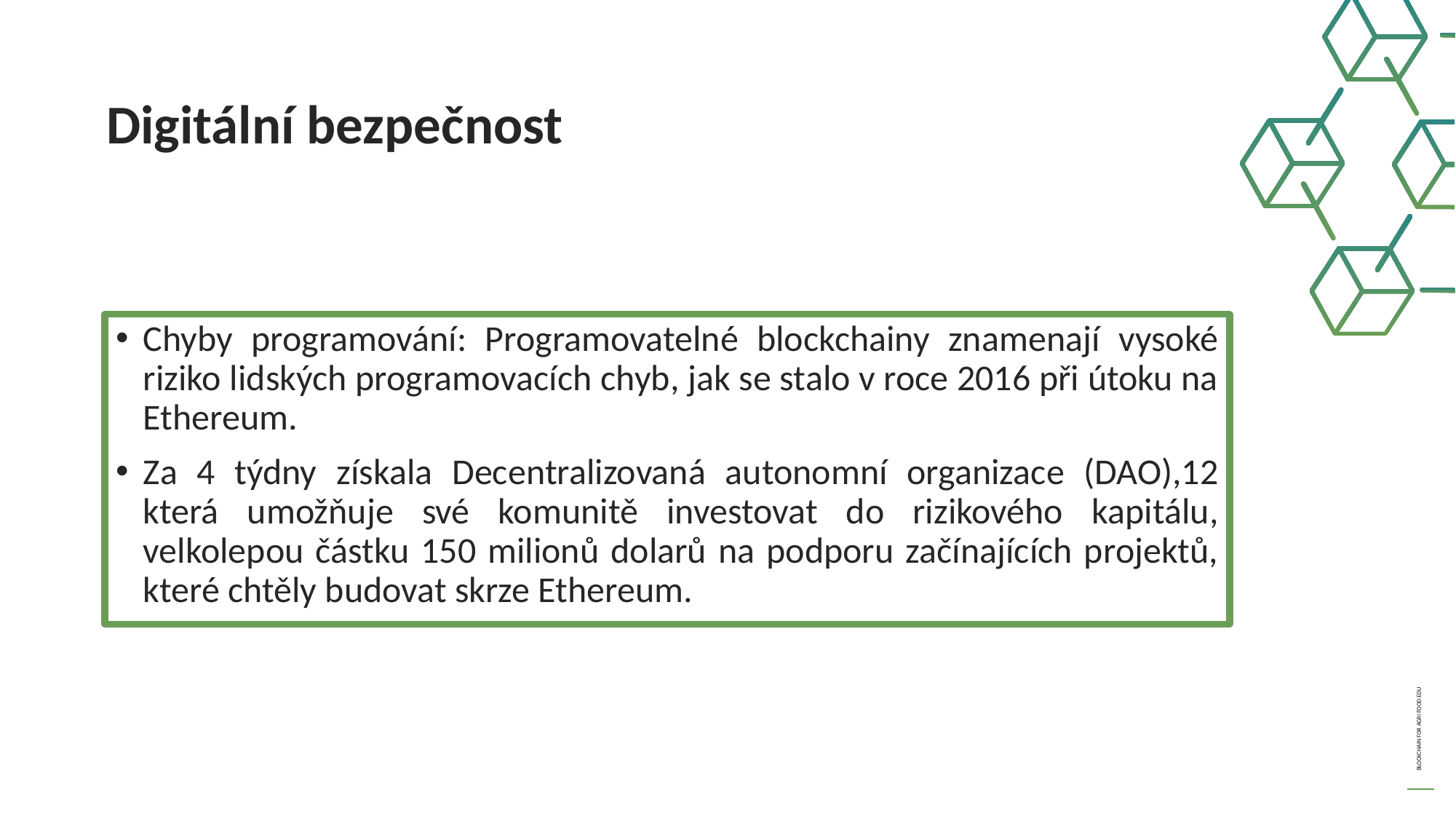

Digitální bezpečnost
Chyby programování: Programovatelné blockchainy znamenají vysoké riziko lidských programovacích chyb, jak se stalo v roce 2016 při útoku na Ethereum.
Za 4 týdny získala Decentralizovaná autonomní organizace (DAO),12 která umožňuje své komunitě investovat do rizikového kapitálu, velkolepou částku 150 milionů dolarů na podporu začínajících projektů, které chtěly budovat skrze Ethereum.